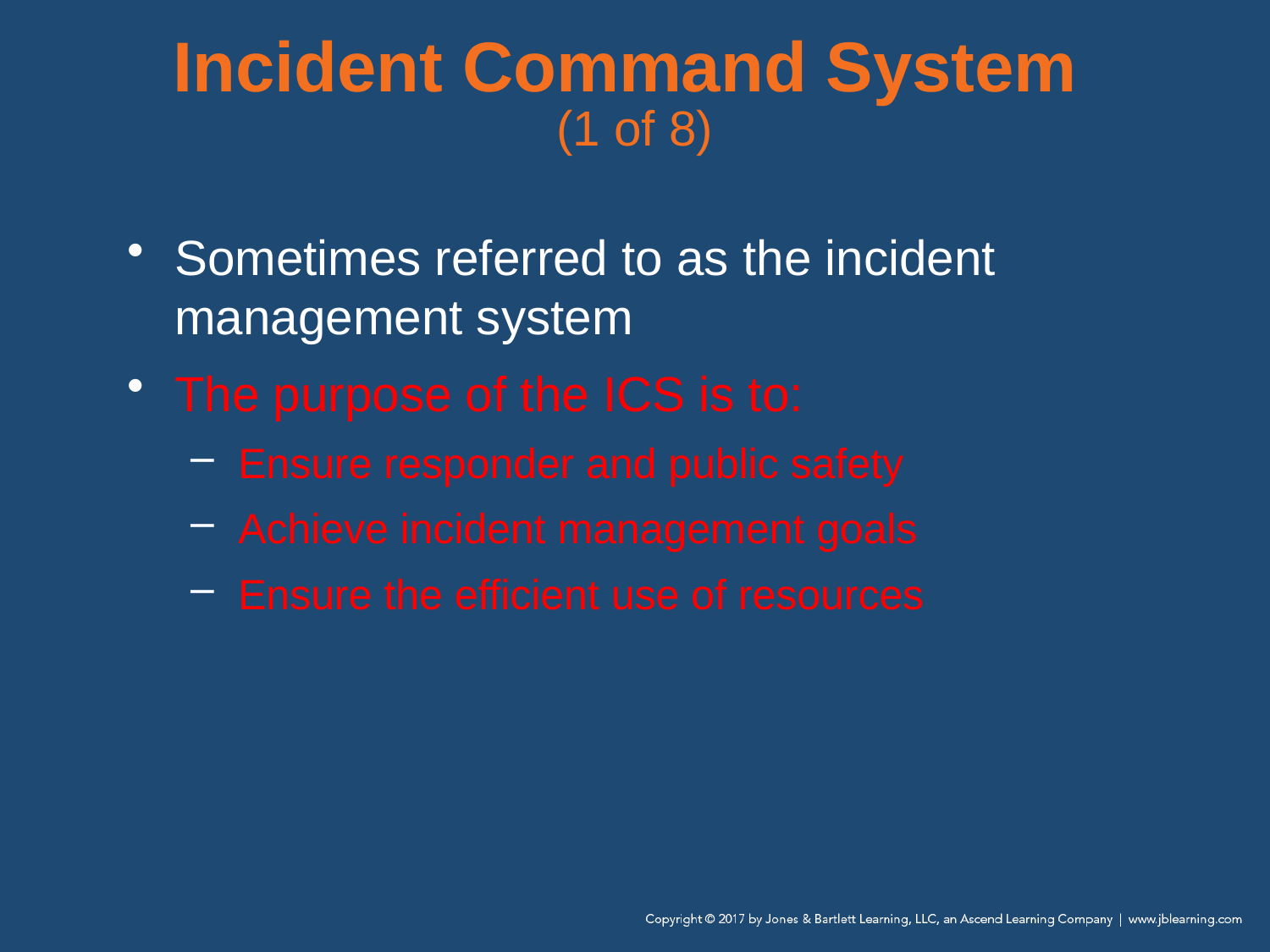

# Incident Command System (1 of 8)
Sometimes referred to as the incident management system
The purpose of the ICS is to:
Ensure responder and public safety
Achieve incident management goals
Ensure the efficient use of resources